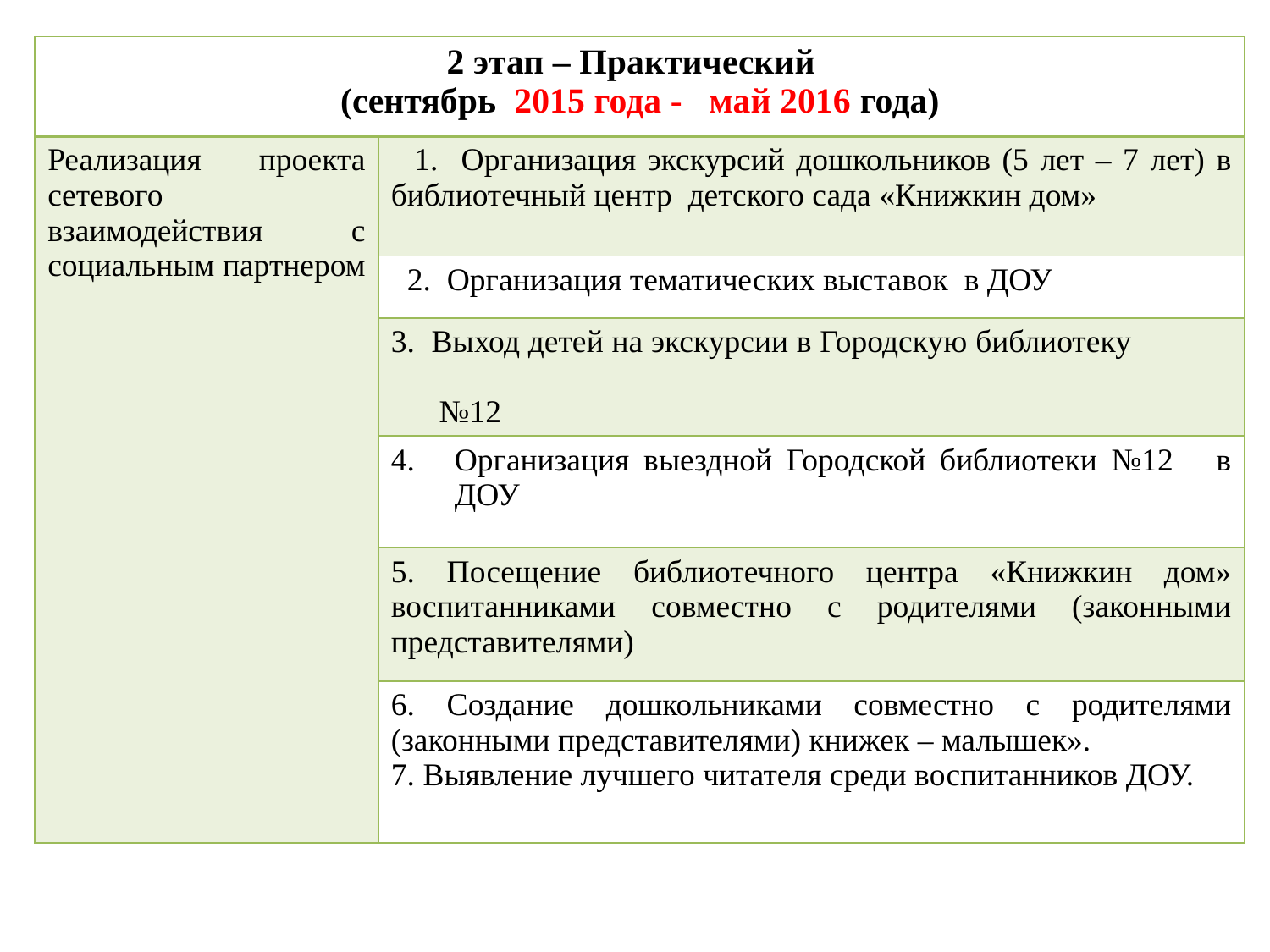

| 2 этап – Практический (сентябрь 2015 года - май 2016 года) |  |
| --- | --- |
| Реализация проекта сетевого взаимодействия с социальным партнером | 1. Организация экскурсий дошкольников (5 лет – 7 лет) в библиотечный центр детского сада «Книжкин дом» |
|  | 2. Организация тематических выставок в ДОУ |
|  | 3. Выход детей на экскурсии в Городскую библиотеку №12 |
|  | Организация выездной Городской библиотеки №12 в ДОУ |
|  | 5. Посещение библиотечного центра «Книжкин дом» воспитанниками совместно с родителями (законными представителями) |
|  | 6. Создание дошкольниками совместно с родителями (законными представителями) книжек – малышек». 7. Выявление лучшего читателя среди воспитанников ДОУ. |